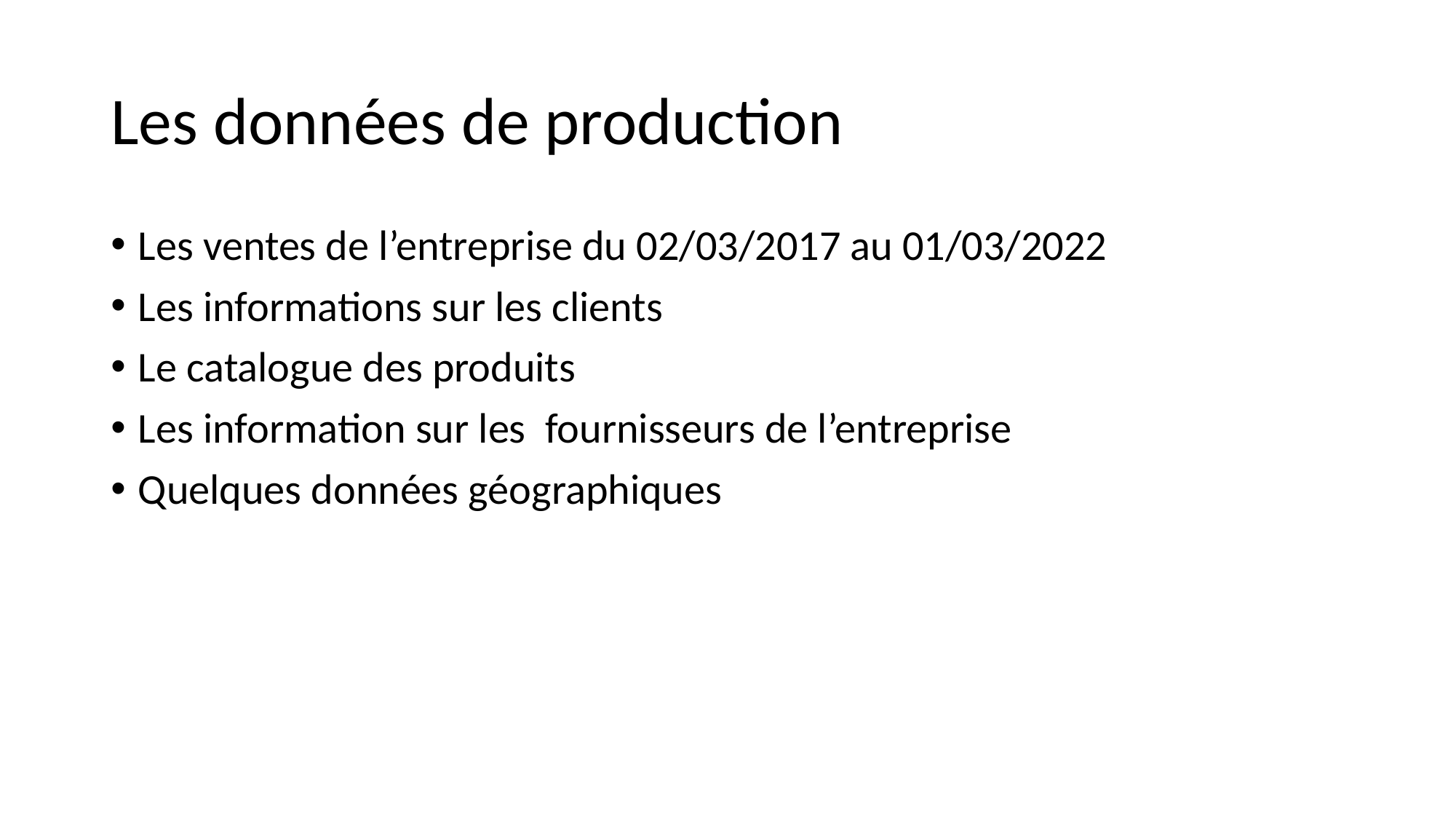

# Les données de production
Les ventes de l’entreprise du 02/03/2017 au 01/03/2022
Les informations sur les clients
Le catalogue des produits
Les information sur les  fournisseurs de l’entreprise
Quelques données géographiques